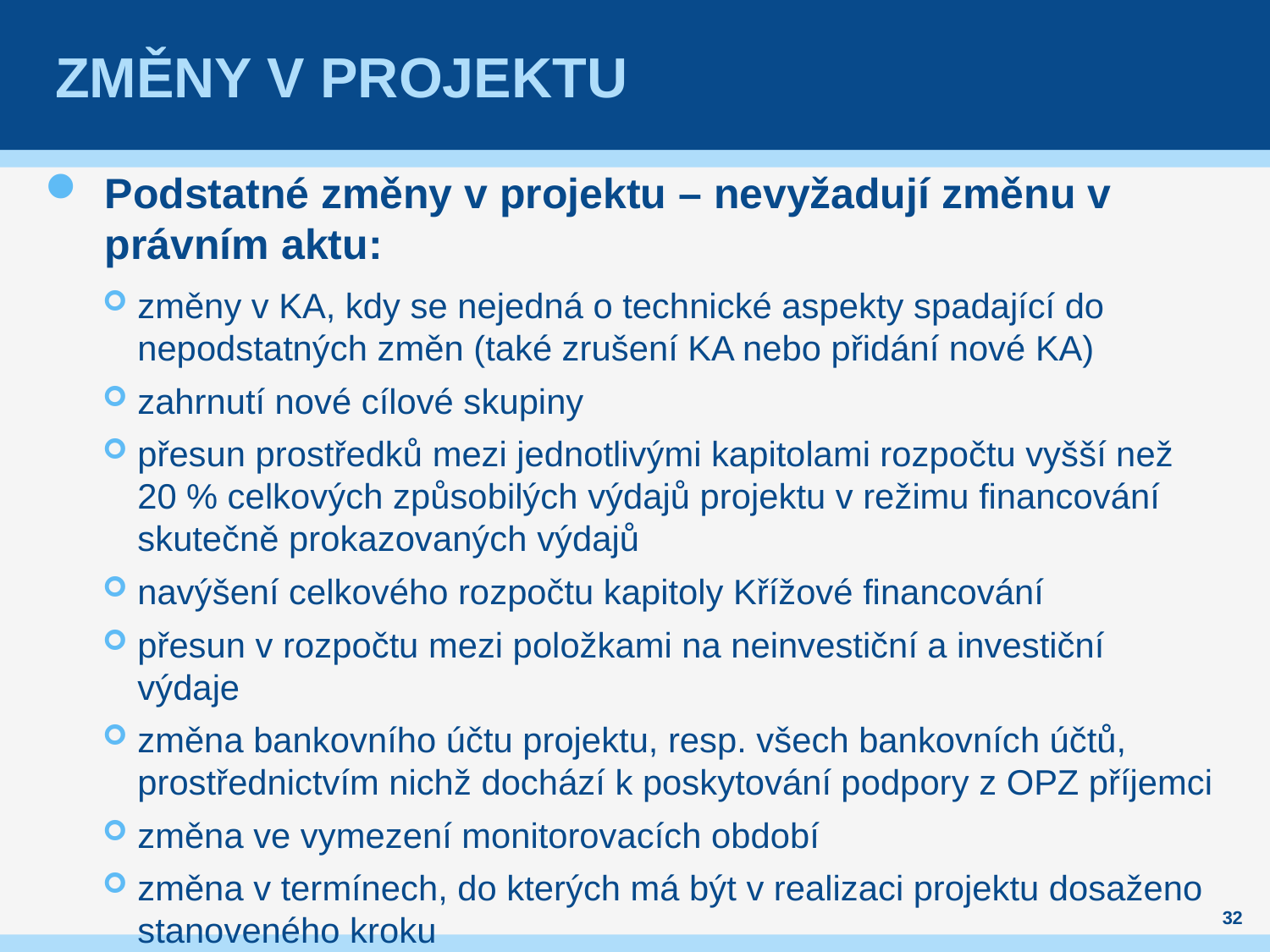

# Změny v projektu
Podstatné změny v projektu – nevyžadují změnu v právním aktu:
změny v KA, kdy se nejedná o technické aspekty spadající do nepodstatných změn (také zrušení KA nebo přidání nové KA)
zahrnutí nové cílové skupiny
přesun prostředků mezi jednotlivými kapitolami rozpočtu vyšší než 20 % celkových způsobilých výdajů projektu v režimu financování skutečně prokazovaných výdajů
navýšení celkového rozpočtu kapitoly Křížové financování
přesun v rozpočtu mezi položkami na neinvestiční a investiční výdaje
změna bankovního účtu projektu, resp. všech bankovních účtů, prostřednictvím nichž dochází k poskytování podpory z OPZ příjemci
změna ve vymezení monitorovacích období
změna v termínech, do kterých má být v realizaci projektu dosaženo stanoveného kroku
32